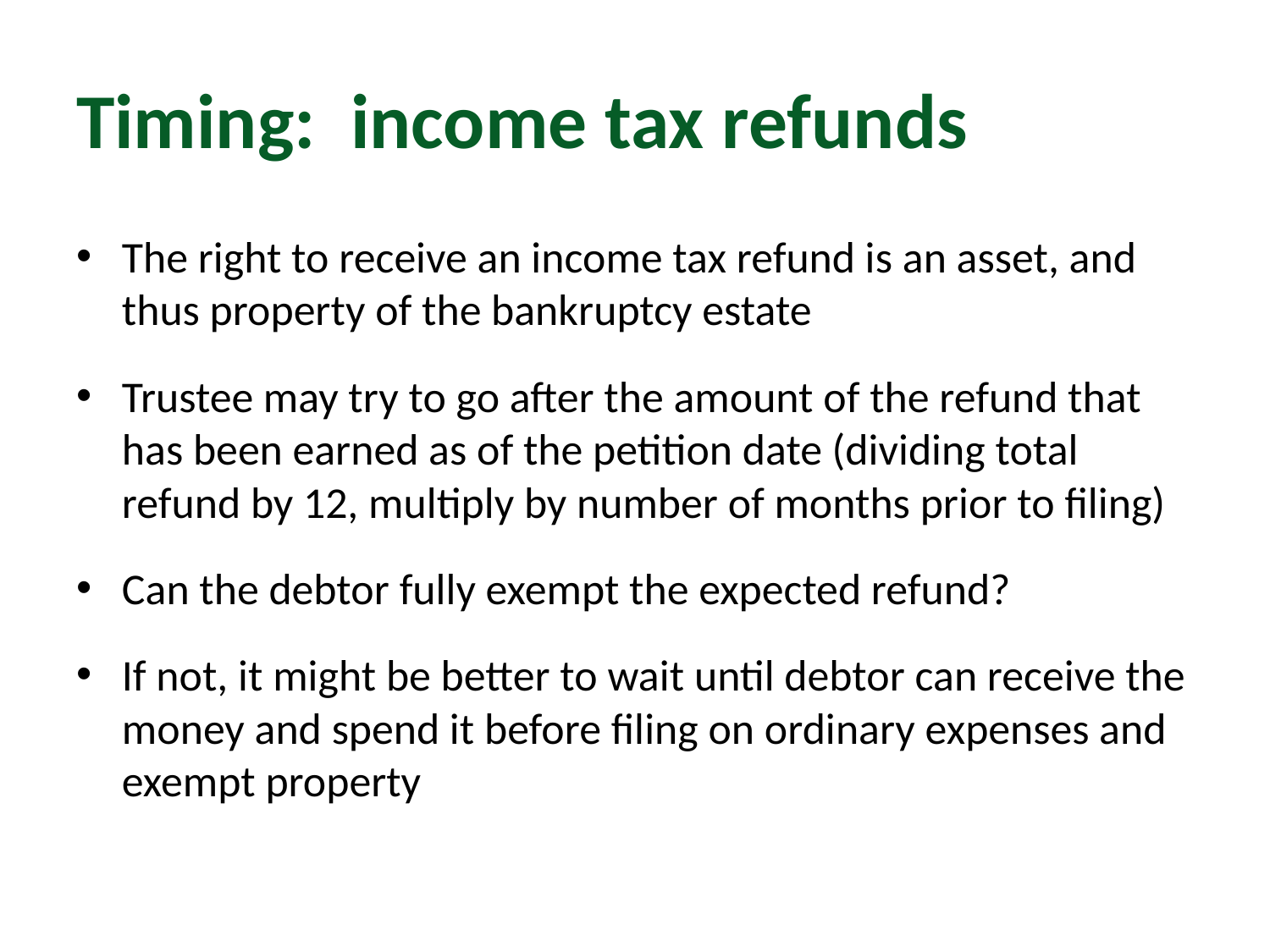

# Timing:  income tax refunds
The right to receive an income tax refund is an asset, and thus property of the bankruptcy estate
Trustee may try to go after the amount of the refund that has been earned as of the petition date (dividing total refund by 12, multiply by number of months prior to filing)
Can the debtor fully exempt the expected refund?
If not, it might be better to wait until debtor can receive the money and spend it before filing on ordinary expenses and exempt property